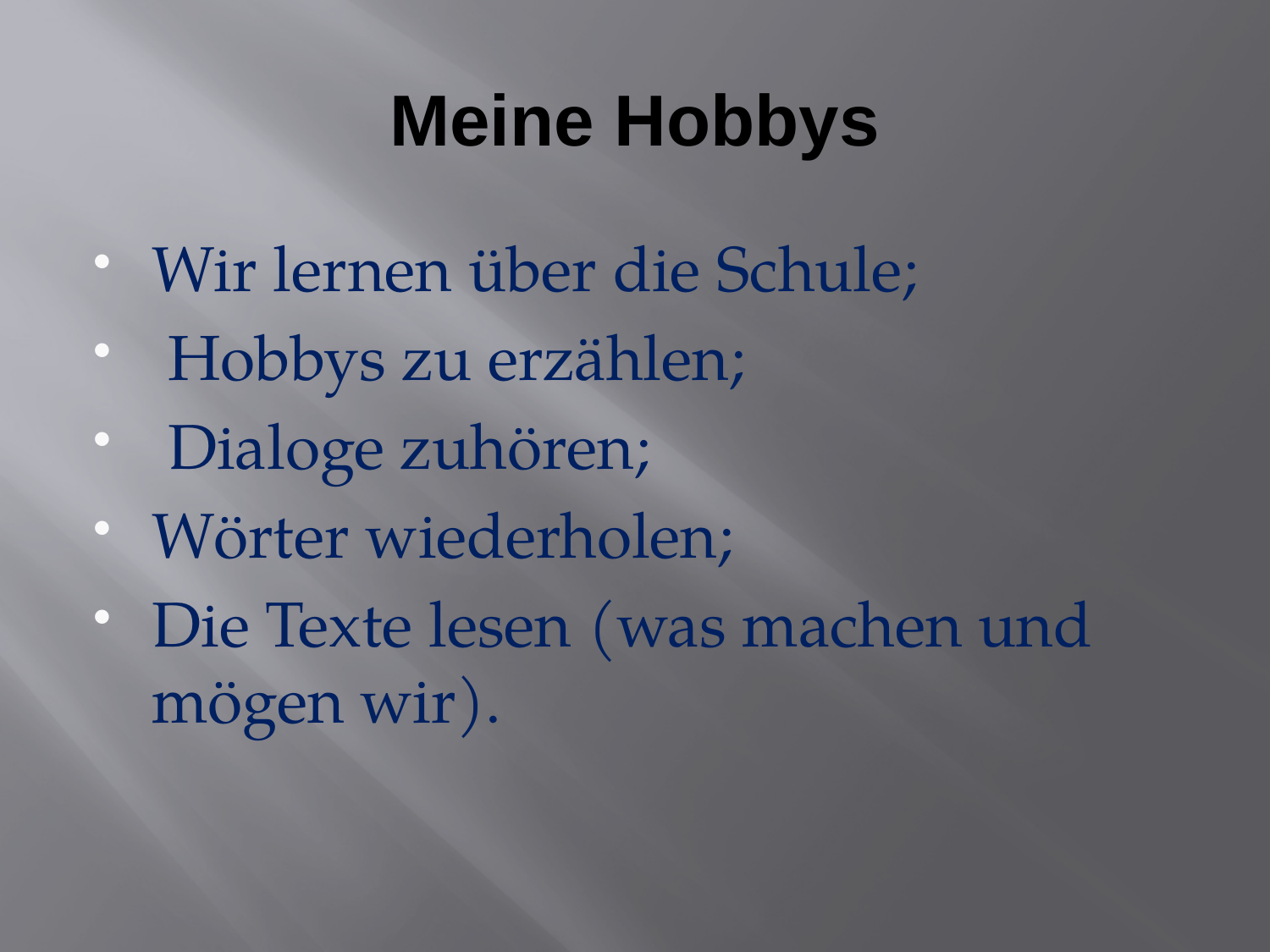

# Meine Hobbys
Wir lernen über die Schule;
 Hobbys zu erzählen;
 Dialoge zuhören;
Wörter wiederholen;
Die Texte lesen (was machen und mögen wir).